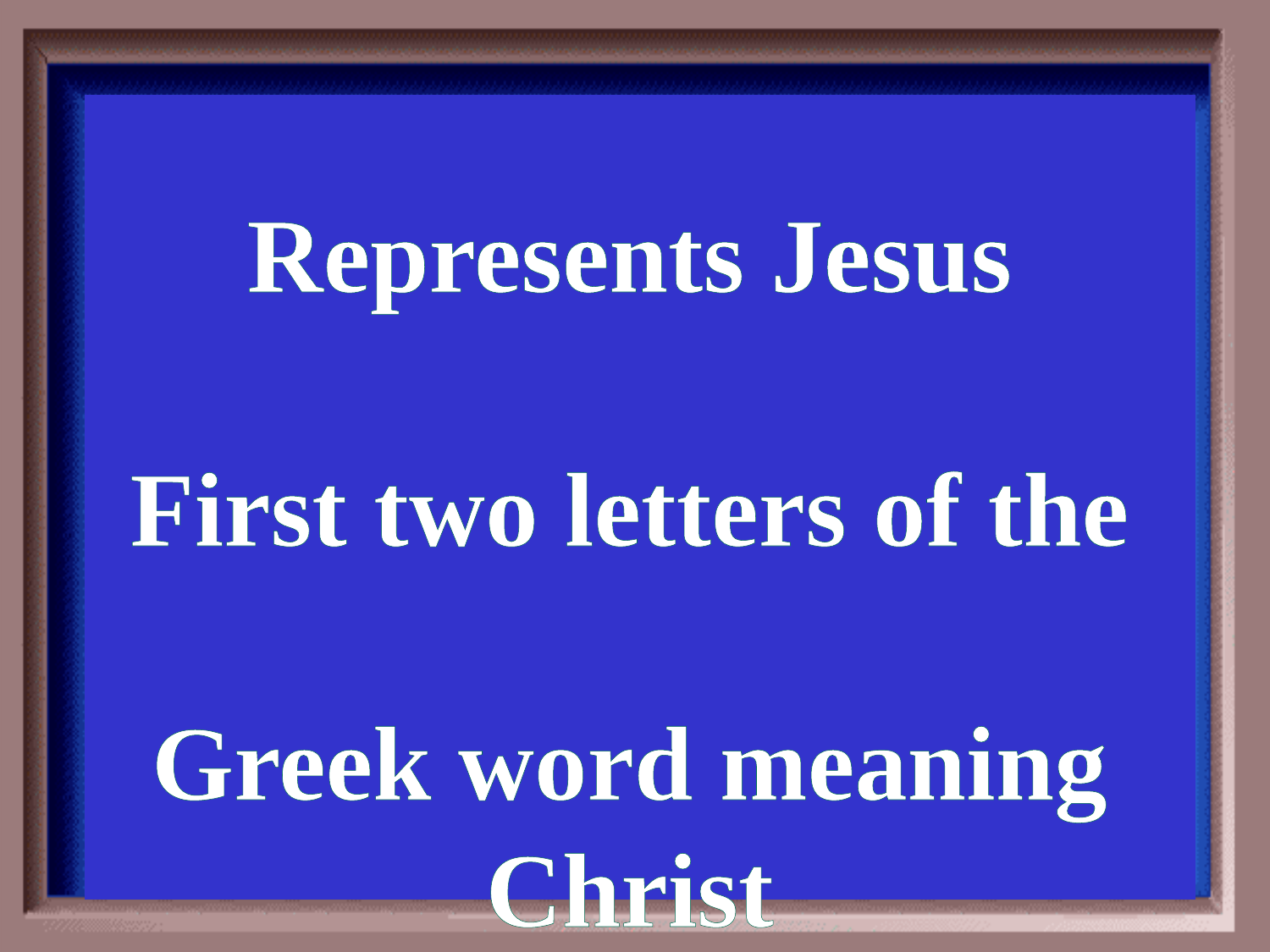

Category #3 $400 Question

Represents Jesus

First two letters of the
Greek word meaning
Christ